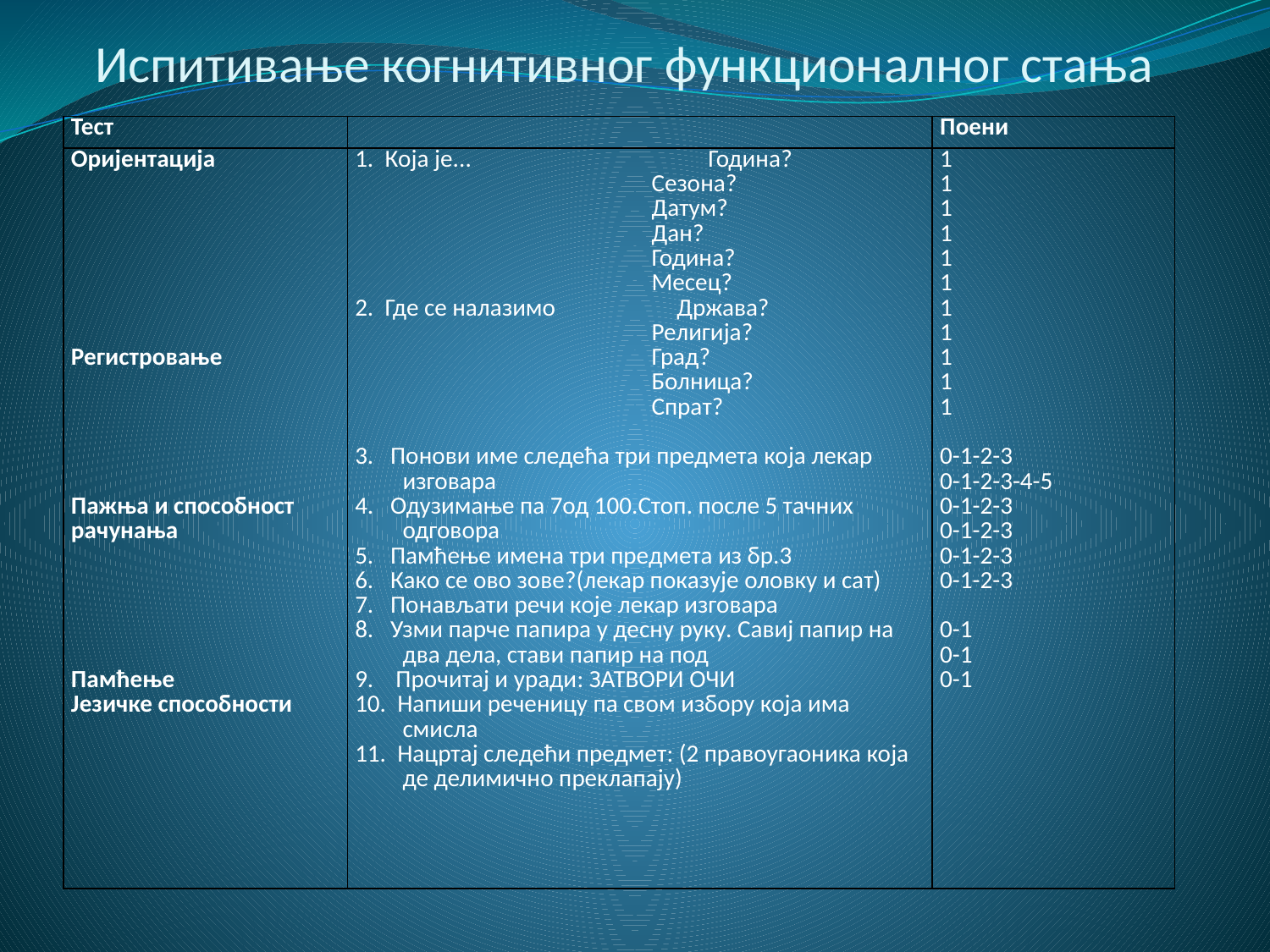

# Испитивање когнитивног функционалног стања
| Тест |  | Поени |
| --- | --- | --- |
| Оријентација Регистровање Пажња и способност рачунања Памћење Језичке способности | 1. Која је... Година? Сезона? Датум? Дан? Година? Месец? 2. Где се налазимо Држава? Религија? Град? Болница? Спрат? 3. Понови име следећа три предмета која лекар изговара 4. Одузимање па 7од 100.Стоп. после 5 тачних одговора 5. Памћење имена три предмета из бр.3 6. Како се ово зове?(лекар показује оловку и сат) 7. Понављати речи које лекар изговара 8. Узми парче папира у десну руку. Савиј папир на два дела, стави папир на под 9. Прочитај и уради: ЗАТВОРИ ОЧИ 10. Напиши реченицу па свом избору која има смисла 11. Нацртај следећи предмет: (2 правоугаоника која де делимично преклапају) | 1 1 1 1 1 1 1 1 1 1 1 0-1-2-3 0-1-2-3-4-5 0-1-2-3 0-1-2-3 0-1-2-3 0-1-2-3 0-1 0-1 0-1 |